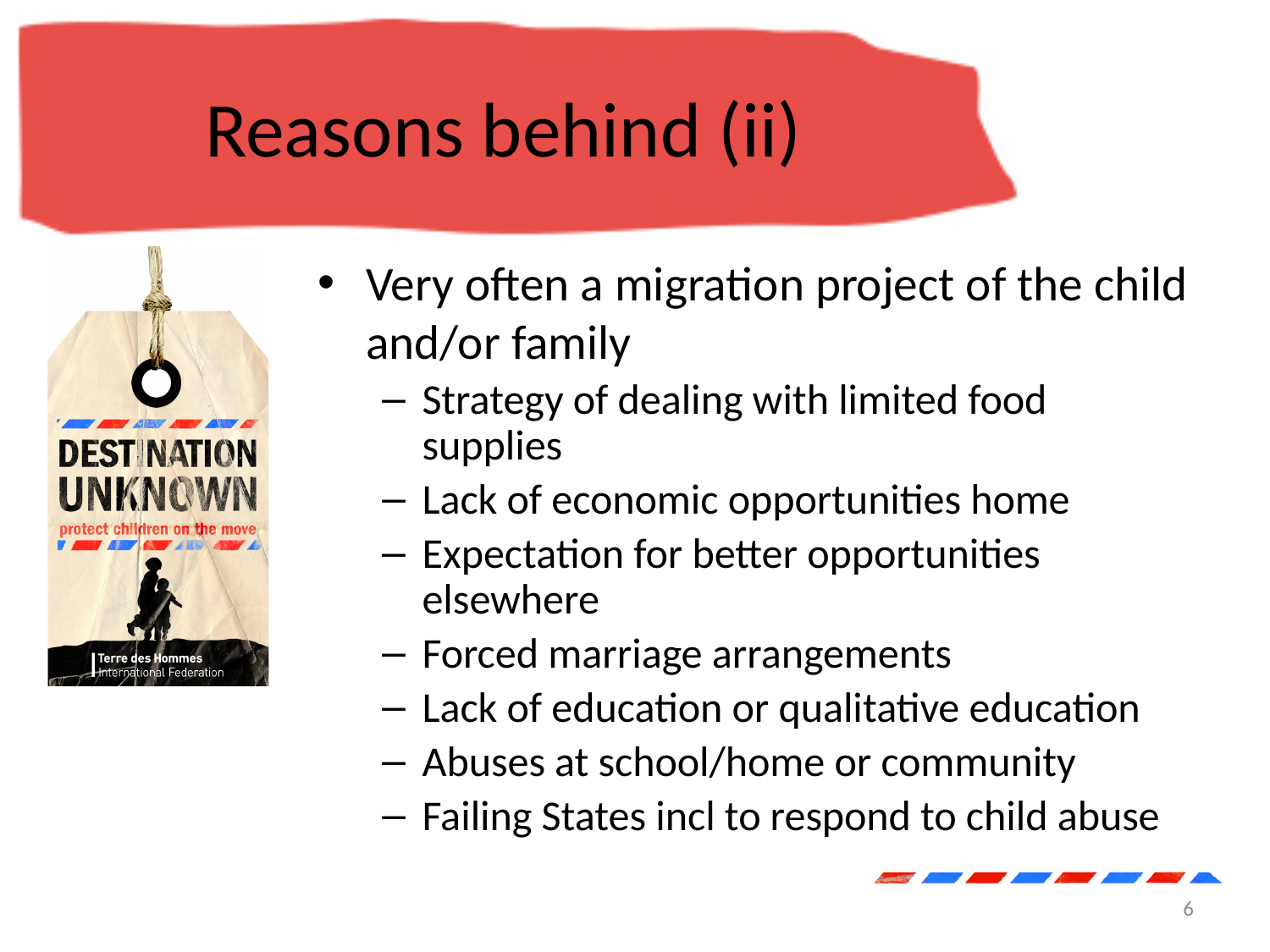

# Reasons behind (ii)
Very often a migration project of the child and/or family
Strategy of dealing with limited food supplies
Lack of economic opportunities home
Expectation for better opportunities elsewhere
Forced marriage arrangements
Lack of education or qualitative education
Abuses at school/home or community
Failing States incl to respond to child abuse

6